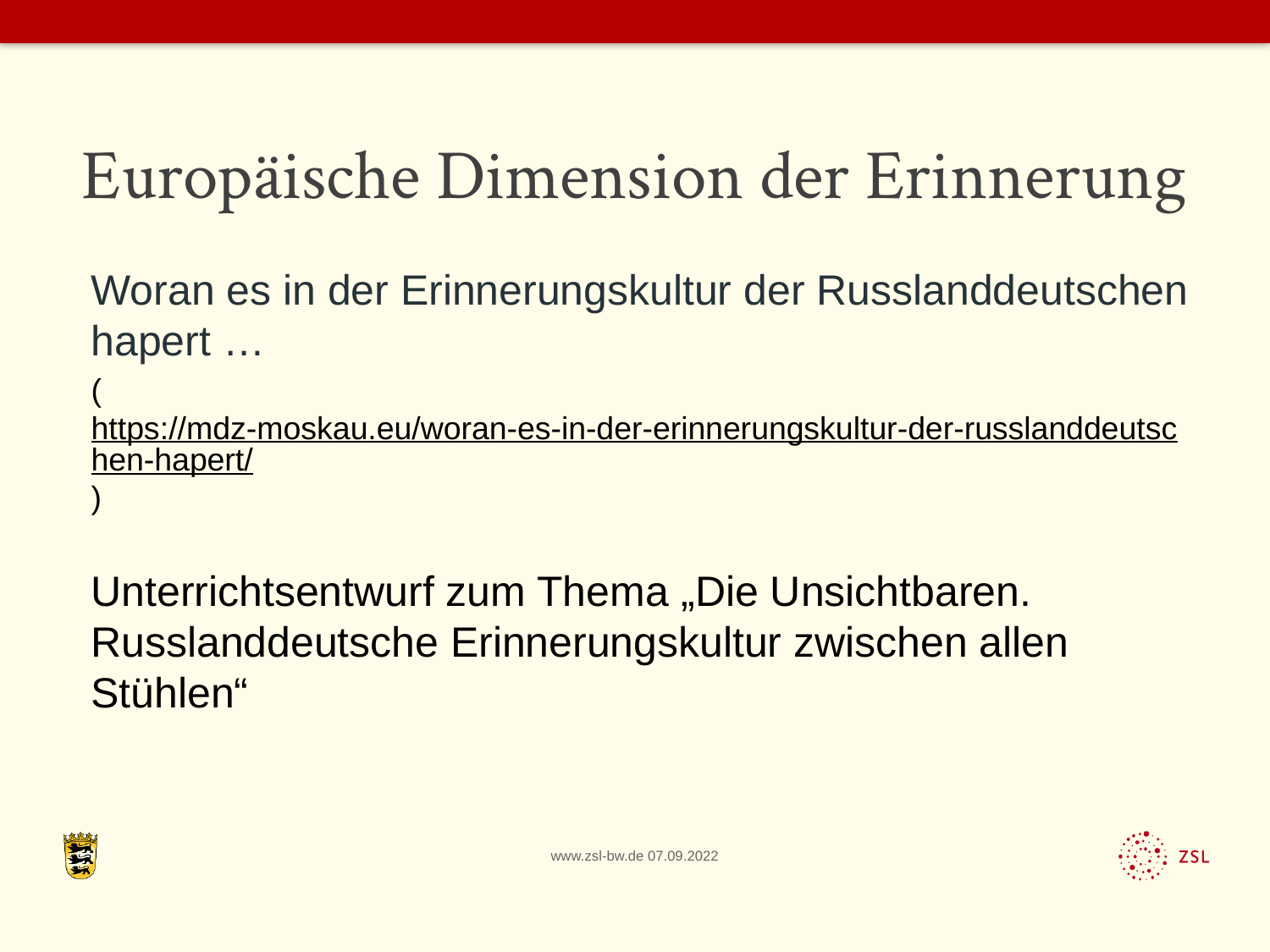

# Europäische Dimension der Erinnerung
Woran es in der Erinnerungskultur der Russlanddeutschen hapert …
(https://mdz-moskau.eu/woran-es-in-der-erinnerungskultur-der-russlanddeutschen-hapert/)

Unterrichtsentwurf zum Thema „Die Unsichtbaren. Russlanddeutsche Erinnerungskultur zwischen allen Stühlen“